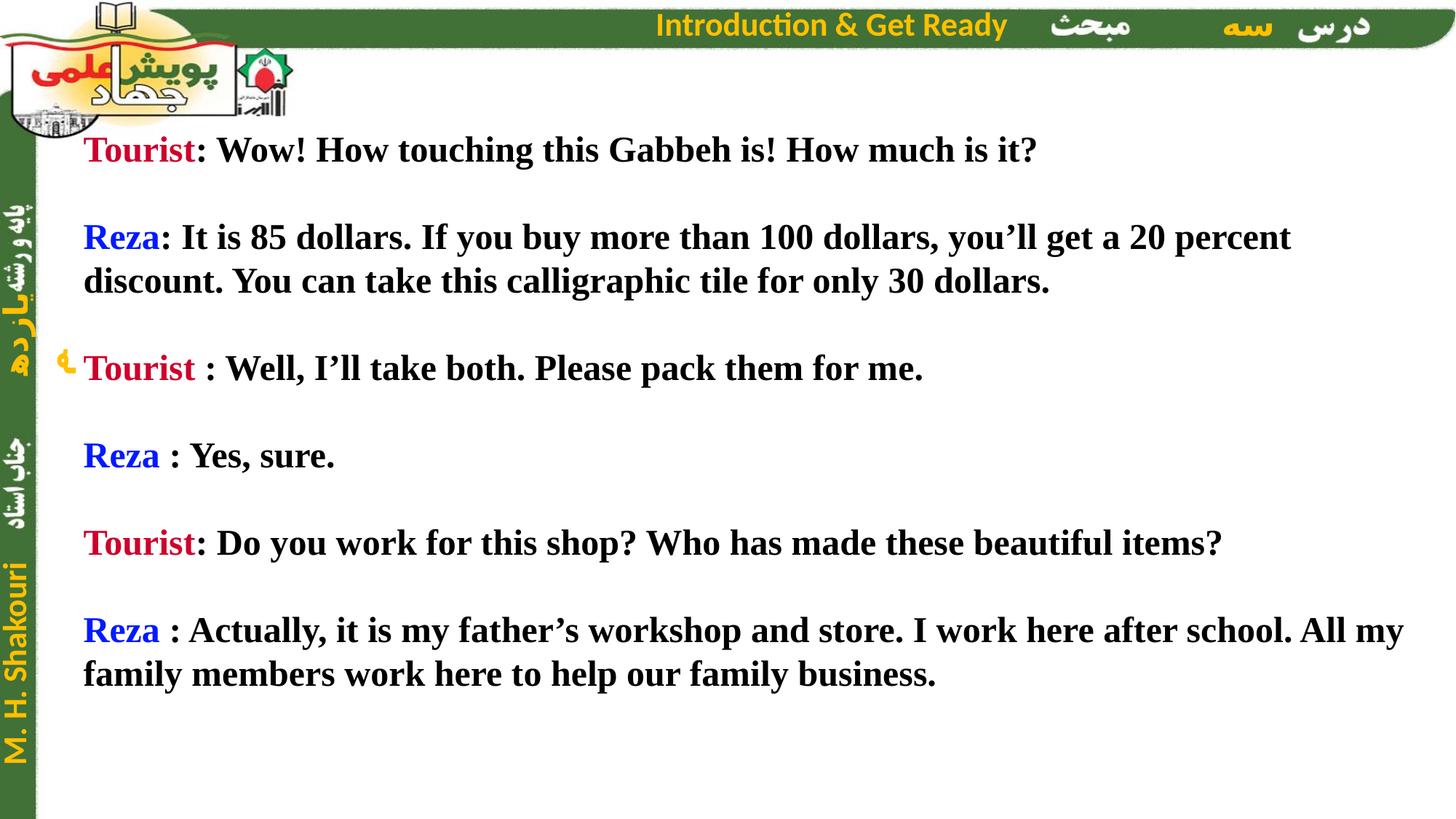

Tourist: Wow! How touching this Gabbeh is! How much is it?

Reza: It is 85 dollars. If you buy more than 100 dollars, you’ll get a 20 percent discount. You can take this calligraphic tile for only 30 dollars.

Tourist : Well, I’ll take both. Please pack them for me.

Reza : Yes, sure.

Tourist: Do you work for this shop? Who has made these beautiful items?

Reza : Actually, it is my father’s workshop and store. I work here after school. All my family members work here to help our family business.